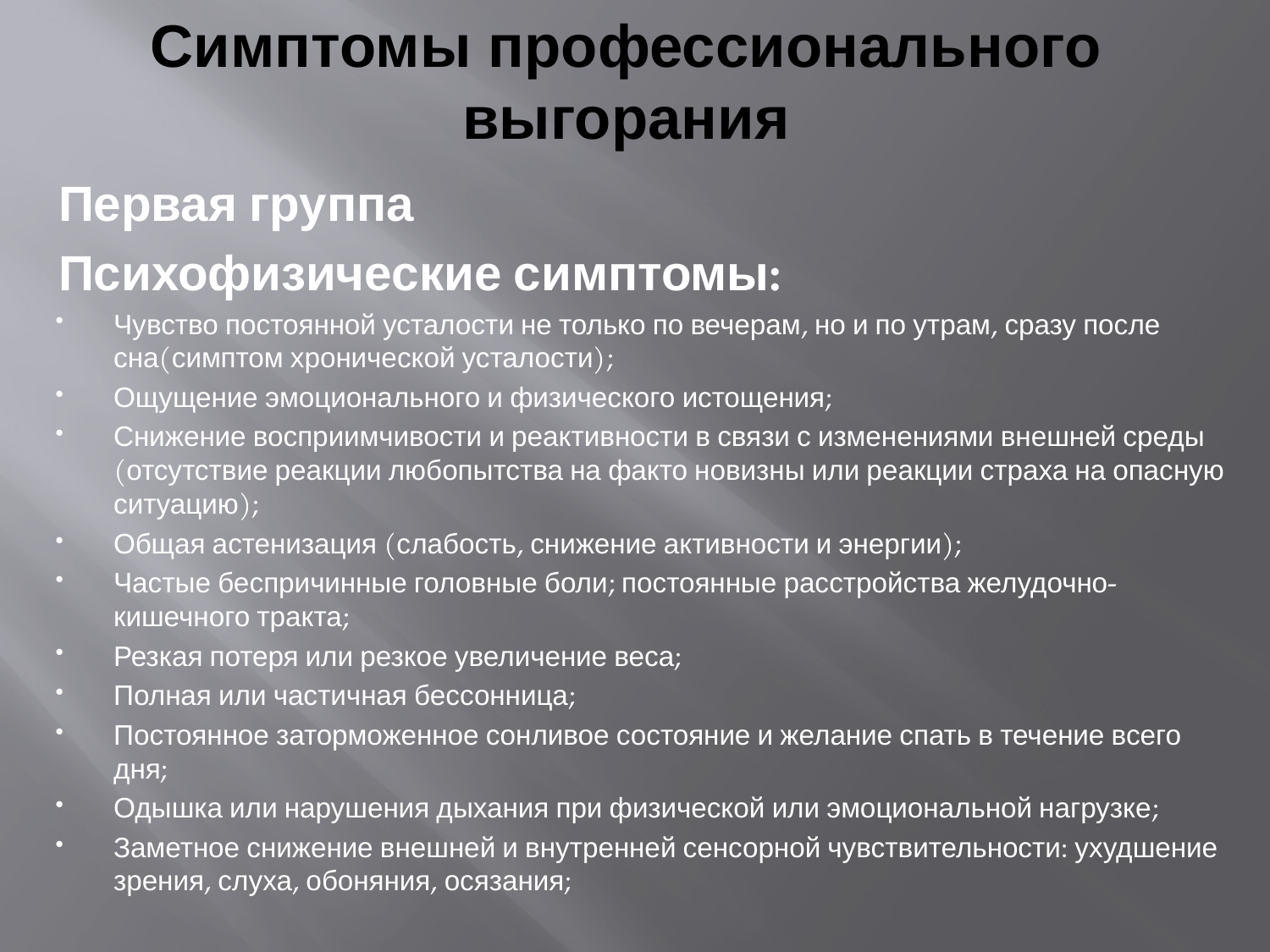

# Симптомы профессионального выгорания
  Первая группа
  Психофизические симптомы:
Чувство постоянной усталости не только по вечерам, но и по утрам, сразу после сна(симптом хронической усталости);
Ощущение эмоционального и физического истощения;
Снижение восприимчивости и реактивности в связи с изменениями внешней среды (отсутствие реакции любопытства на факто новизны или реакции страха на опасную ситуацию);
Общая астенизация (слабость, снижение активности и энергии);
Частые беспричинные головные боли; постоянные расстройства желудочно-кишечного тракта;
Резкая потеря или резкое увеличение веса;
Полная или частичная бессонница;
Постоянное заторможенное сонливое состояние и желание спать в течение всего дня;
Одышка или нарушения дыхания при физической или эмоциональной нагрузке;
Заметное снижение внешней и внутренней сенсорной чувствительности: ухудшение зрения, слуха, обоняния, осязания;